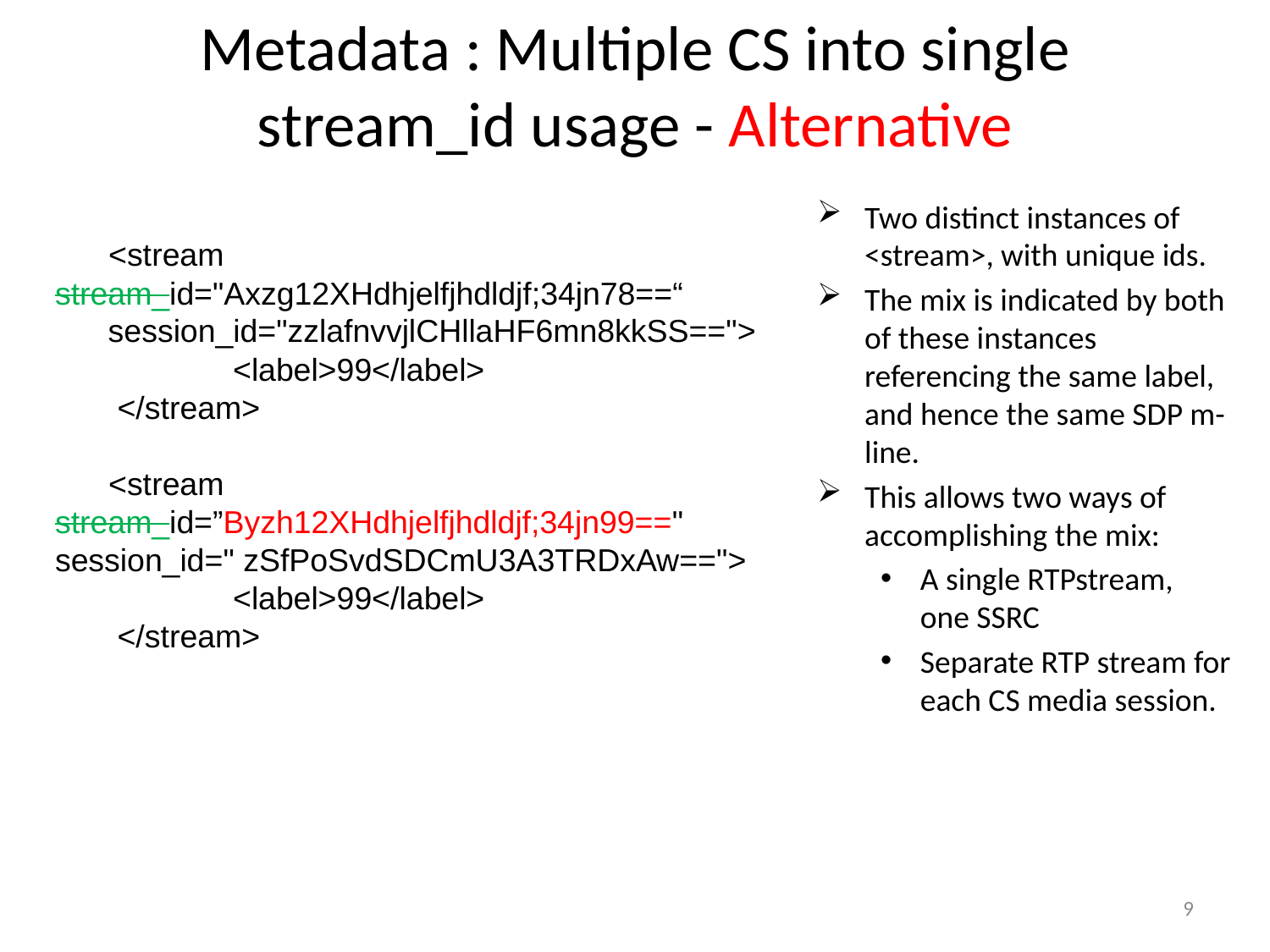

# Metadata : Multiple CS into single stream_id usage - Alternative

      <stream stream_id="Axzg12XHdhjelfjhdldjf;34jn78==“               session_id="zzlafnvvjlCHllaHF6mn8kkSS==">
                    <label>99</label>
       </stream>

      <stream stream_id=”Byzh12XHdhjelfjhdldjf;34jn99=="
session_id=" zSfPoSvdSDCmU3A3TRDxAw==">
                    <label>99</label>
       </stream>

Two distinct instances of <stream>, with unique ids.
The mix is indicated by both of these instances referencing the same label, and hence the same SDP m-line.
This allows two ways of accomplishing the mix:
A single RTPstream,
one SSRC
Separate RTP stream for each CS media session.

9